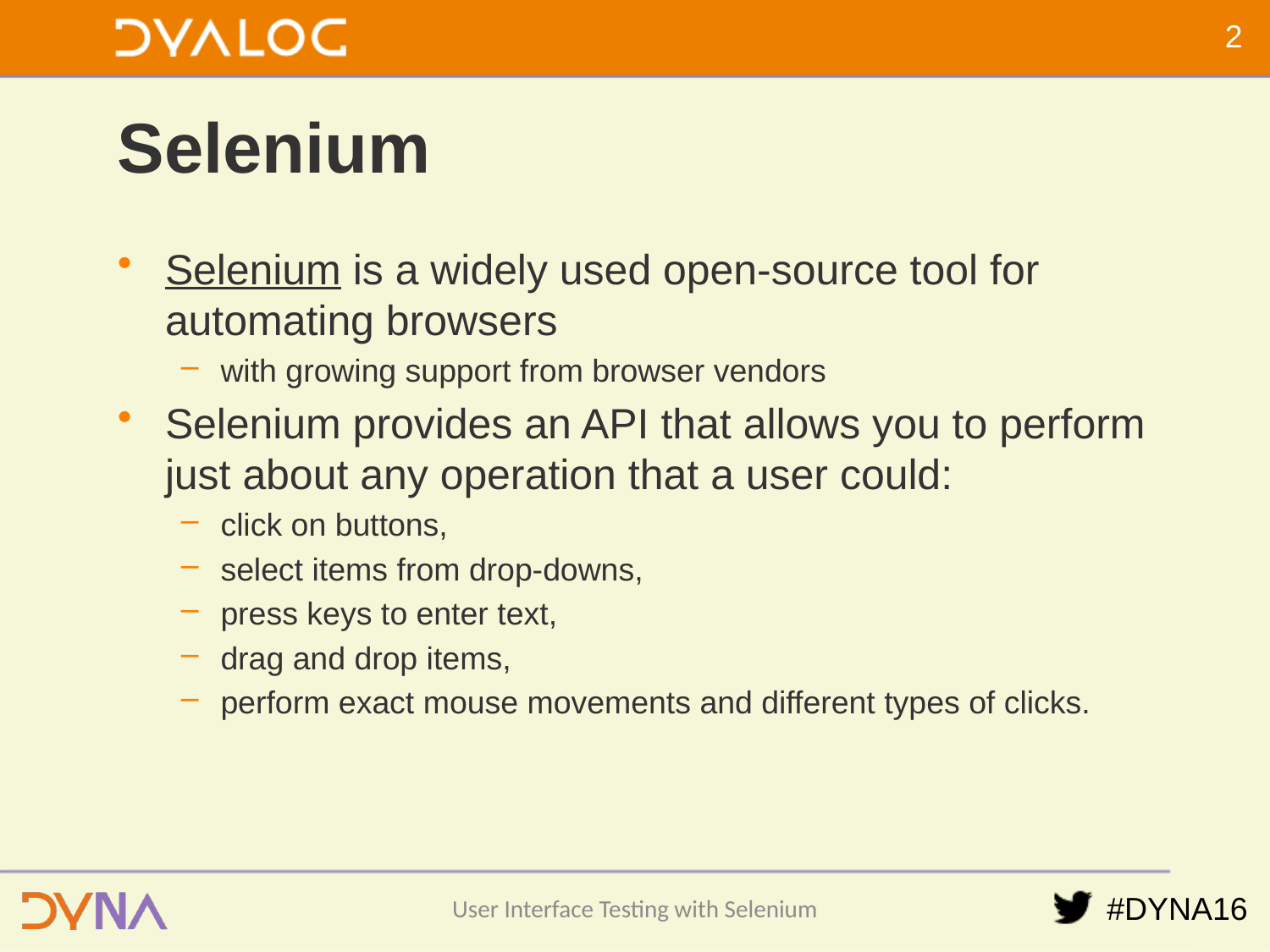

2
# Selenium
Selenium is a widely used open-source tool for automating browsers
with growing support from browser vendors
Selenium provides an API that allows you to perform just about any operation that a user could:
click on buttons,
select items from drop-downs,
press keys to enter text,
drag and drop items,
perform exact mouse movements and different types of clicks.
User Interface Testing with Selenium